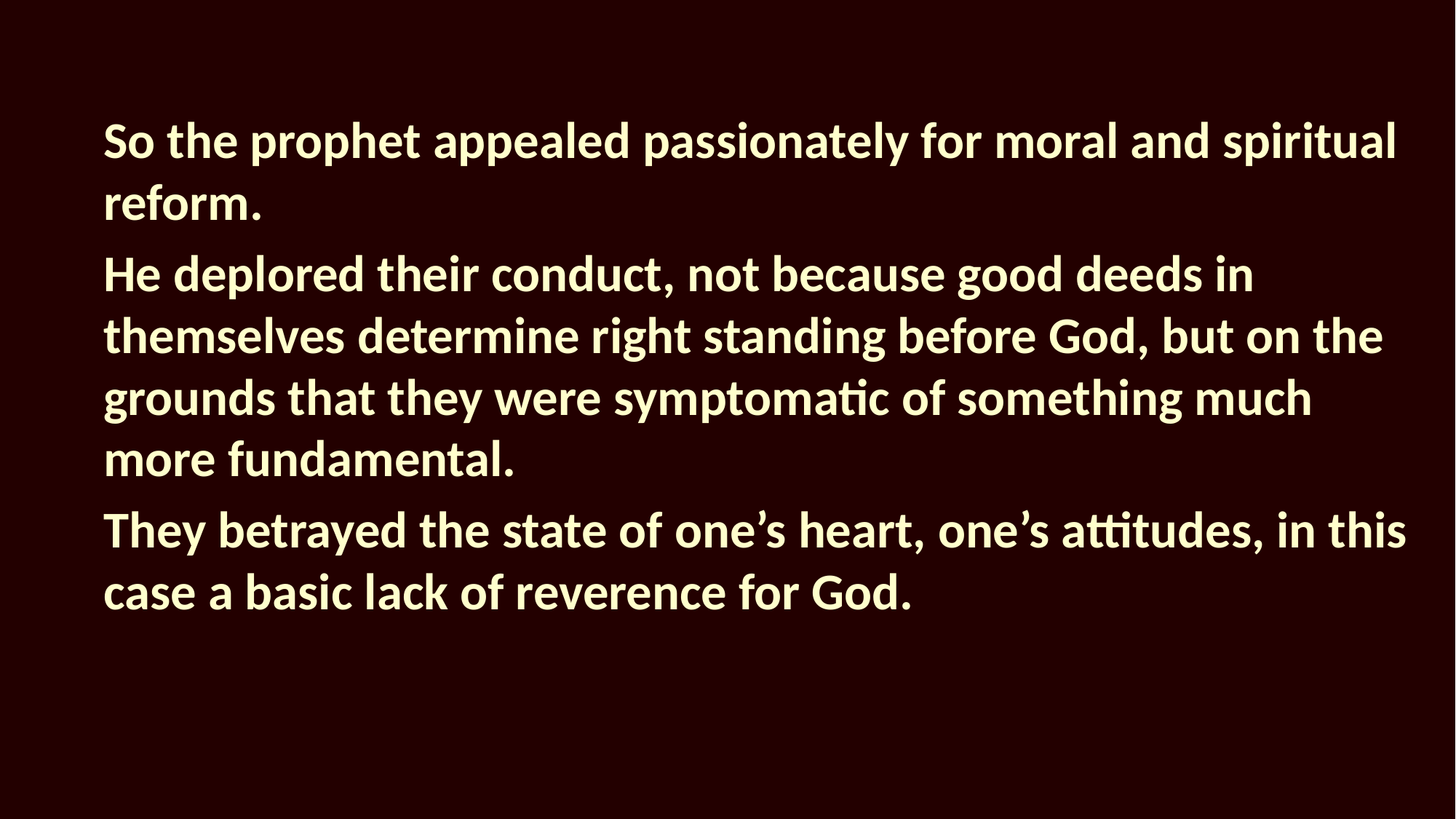

So the prophet appealed passionately for moral and spiritual reform.
He deplored their conduct, not because good deeds in themselves determine right standing before God, but on the grounds that they were symptomatic of something much more fundamental.
They betrayed the state of one’s heart, one’s attitudes, in this case a basic lack of reverence for God.